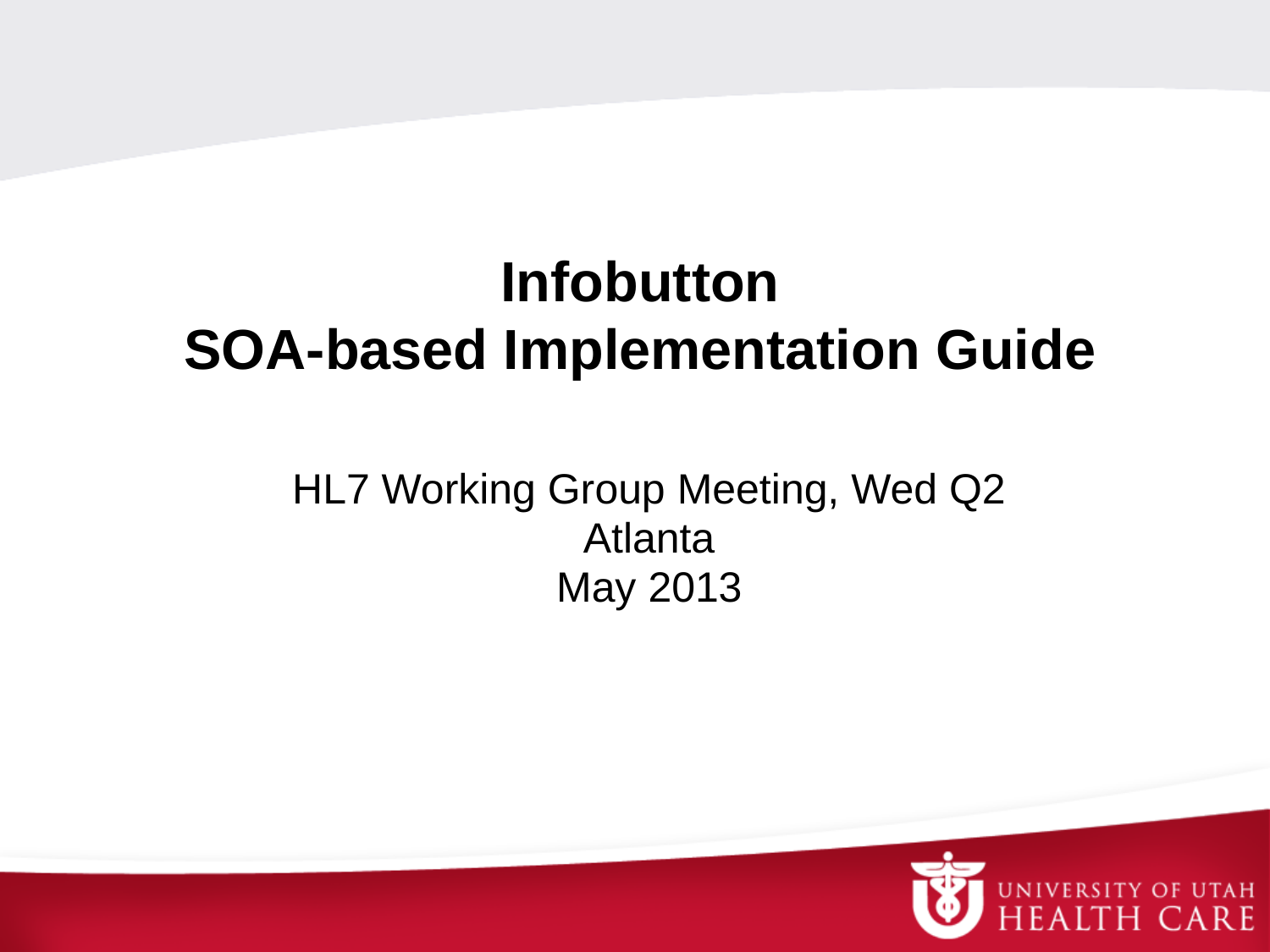

# Infobutton SOA-based Implementation Guide
HL7 Working Group Meeting, Wed Q2
Atlanta
May 2013